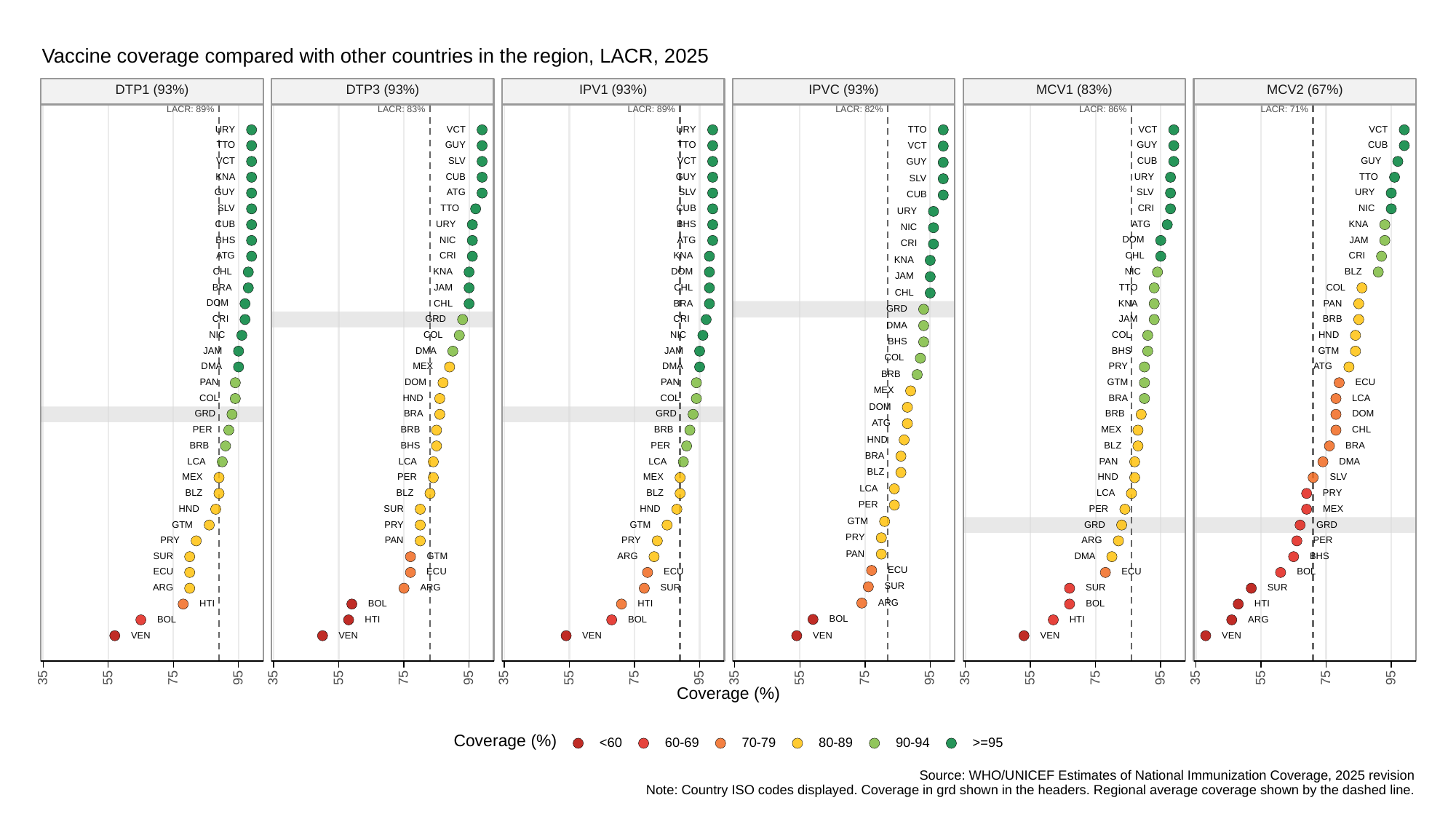

Vaccine coverage compared with other countries in the region, LACR, 2025

DTP1 (93%)
DTP3 (93%)
IPV1 (93%)
IPVC (93%)
MCV1 (83%)
MCV2 (67%)

LACR: 89%
LACR: 83%
LACR: 89%
LACR: 82%
LACR: 86%
LACR: 71%

TTO
VCT
VCT
VCT
URY
URY

TTO
TTO
GUY
GUY
CUB
VCT

VCT
SLV
VCT
CUB
GUY
GUY

TTO
CUB
GUY
URY
KNA
SLV

GUY
ATG
SLV
SLV
URY

CUB

TTO
SLV
CUB
CRI
NIC

URY

CUB
BHS
ATG
URY
KNA

NIC

DOM
BHS
NIC
ATG
JAM

CRI

ATG
CRI
CHL
CRI
KNA

KNA

DOM
CHL
NIC
KNA
BLZ

JAM

TTO
COL
CHL
JAM
BRA

CHL

DOM
CHL
BRA
KNA
PAN

GRD

CRI
GRD
CRI
JAM
BRB

DMA

COL
COL
NIC
NIC
HND

BHS

BHS
GTM
JAM
JAM
DMA

COL

ATG
DMA
MEX
DMA
PRY

BRB

DOM
GTM
ECU
PAN
PAN

MEX

COL
COL
LCA
HND
BRA

DOM

DOM
GRD
GRD
BRA
BRB

ATG

CHL
PER
BRB
BRB
MEX

HND

BHS
BRB
PER
BLZ
BRA

BRA

LCA
LCA
LCA
PAN
DMA

BLZ

SLV
MEX
PER
MEX
HND

LCA

LCA
BLZ
BLZ
BLZ
PRY

PER

SUR
HND
HND
PER
MEX

GTM

GTM
GTM
GRD
GRD
PRY

PRY

ARG
PRY
PAN
PRY
PER

PAN

SUR
GTM
ARG
BHS
DMA

ECU

BOL
ECU
ECU
ECU
ECU

SUR
ARG
ARG
SUR
SUR
SUR

ARG
BOL
BOL
HTI
HTI
HTI

BOL
BOL
BOL
ARG
HTI
HTI

VEN
VEN
VEN
VEN
VEN
VEN

35
35
35
35
35
35
95
95
95
95
95
95
75
75
75
75
75
75
55
55
55
55
55
55
Coverage (%)
Coverage (%)

<60
60-69
70-79
80-89
90-94
>=95
Source: WHO/UNICEF Estimates of National Immunization Coverage, 2025 revision
Note: Country ISO codes displayed. Coverage in grd shown in the headers. Regional average coverage shown by the dashed line.